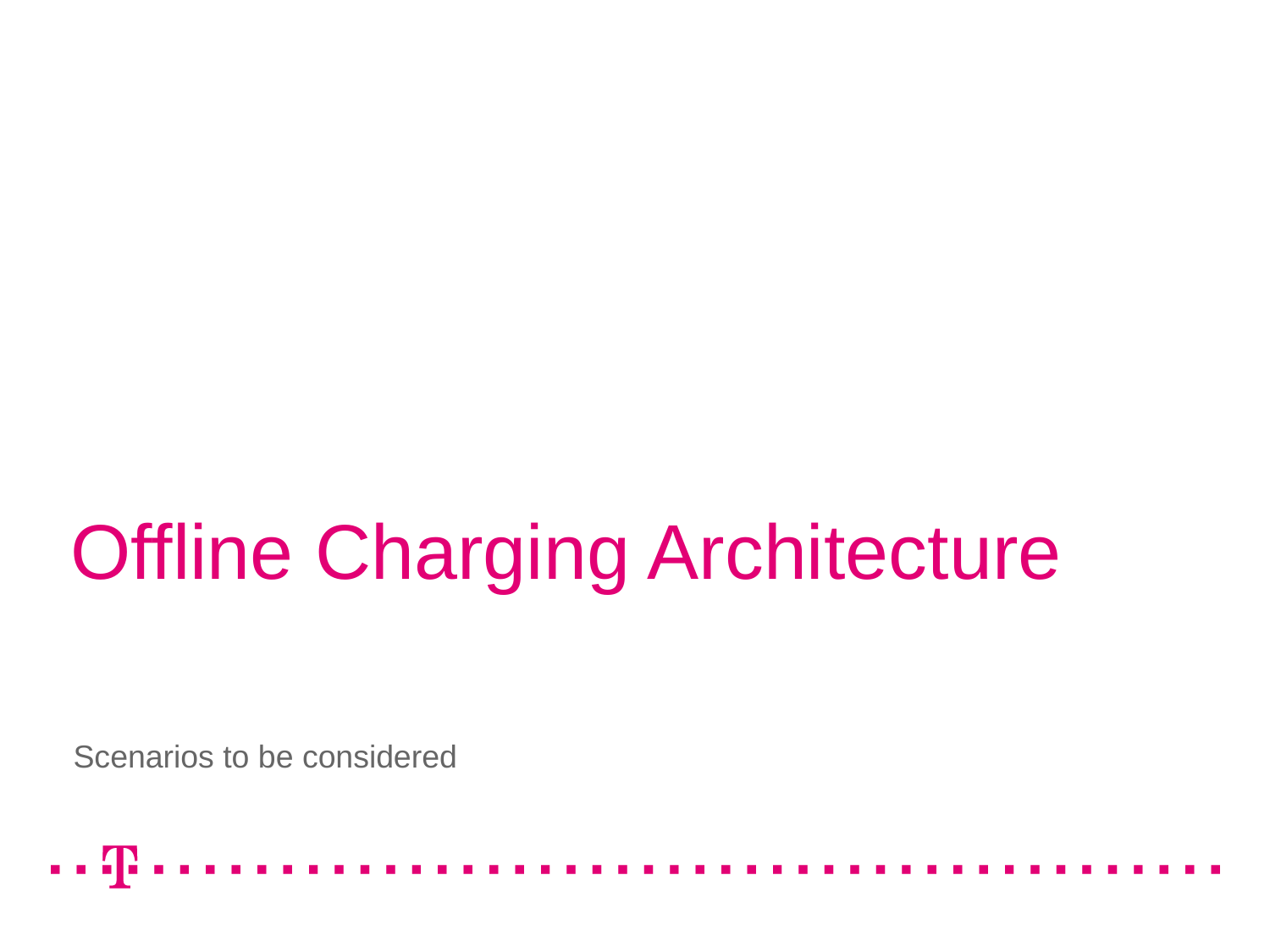

# Offline Charging Architecture
Scenarios to be considered